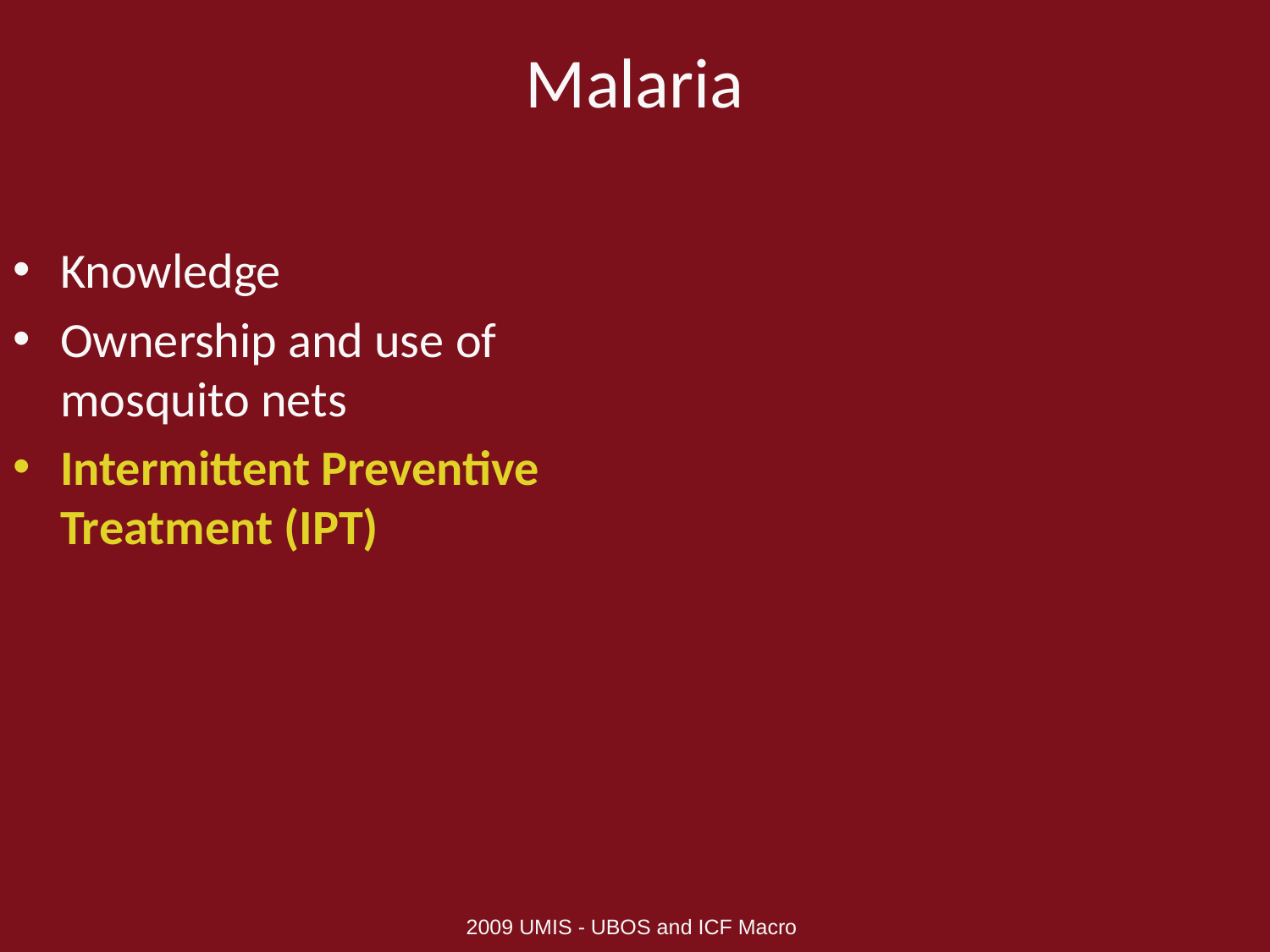

# Malaria
Knowledge
Ownership and use of mosquito nets
Intermittent Preventive Treatment (IPT)

2009 UMIS - UBOS and ICF Macro